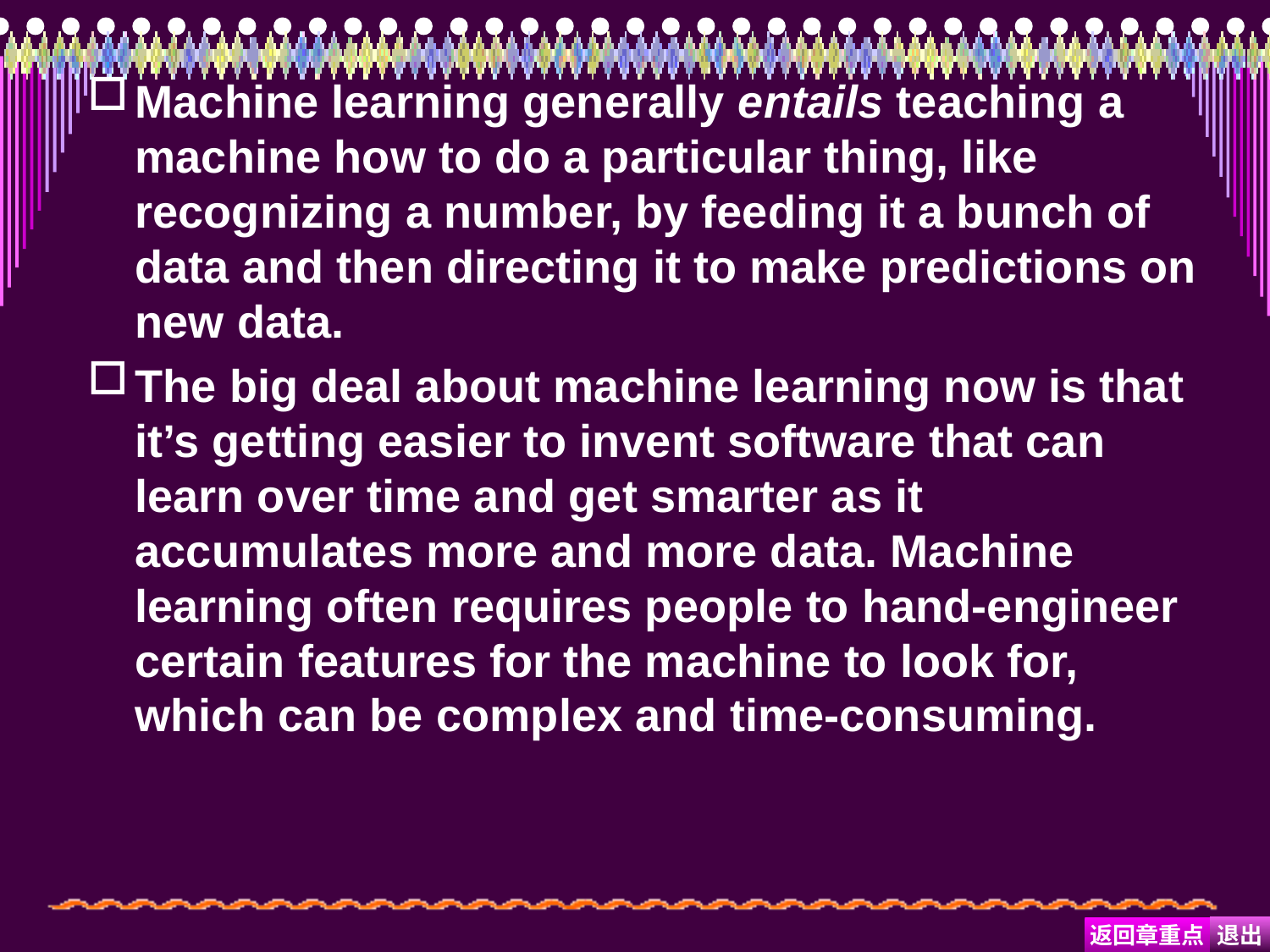

Machine learning generally entails teaching a machine how to do a particular thing, like recognizing a number, by feeding it a bunch of data and then directing it to make predictions on new data.
The big deal about machine learning now is that it’s getting easier to invent software that can learn over time and get smarter as it accumulates more and more data. Machine learning often requires people to hand-engineer certain features for the machine to look for, which can be complex and time-consuming.

#